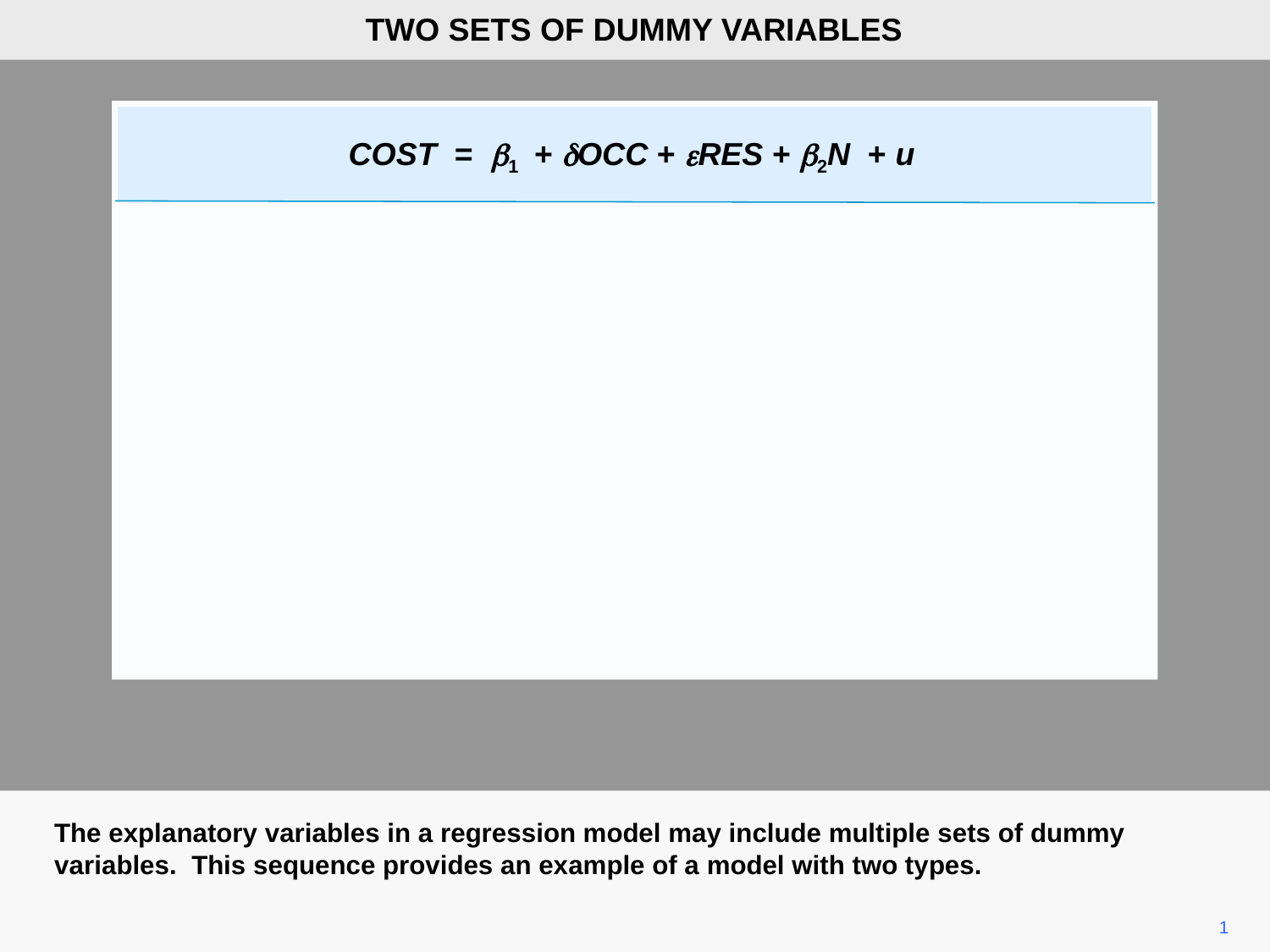

TWO SETS OF DUMMY VARIABLES

COST  =  β1 + δOCC + εRES + β2N  + u

The explanatory variables in a regression model may include multiple sets of dummy variables.  This sequence provides an example of a model with two types.
1